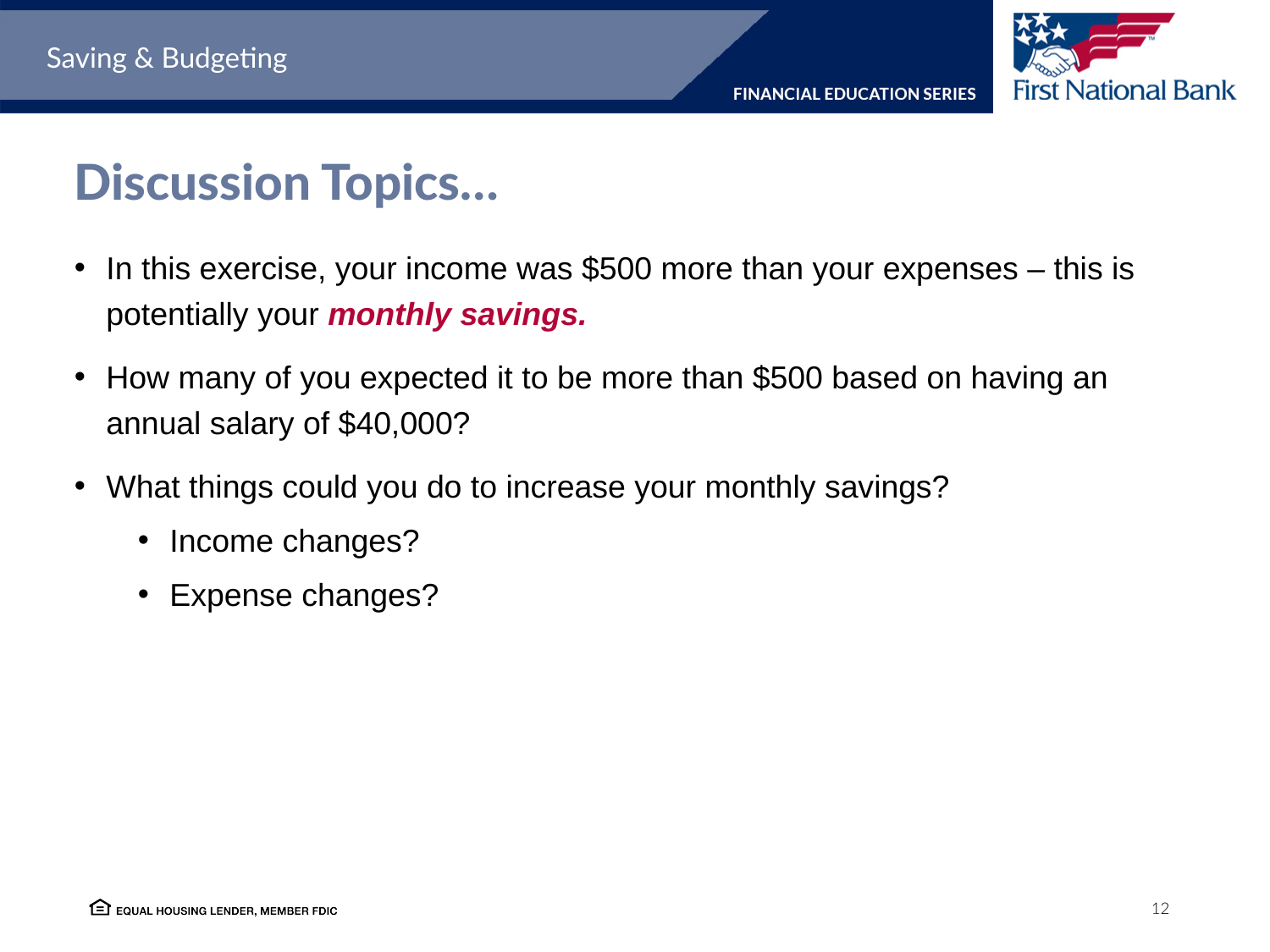

Saving & Budgeting
# Discussion Topics…
In this exercise, your income was $500 more than your expenses – this is potentially your monthly savings.
How many of you expected it to be more than $500 based on having an annual salary of $40,000?
What things could you do to increase your monthly savings?
Income changes?
Expense changes?

12